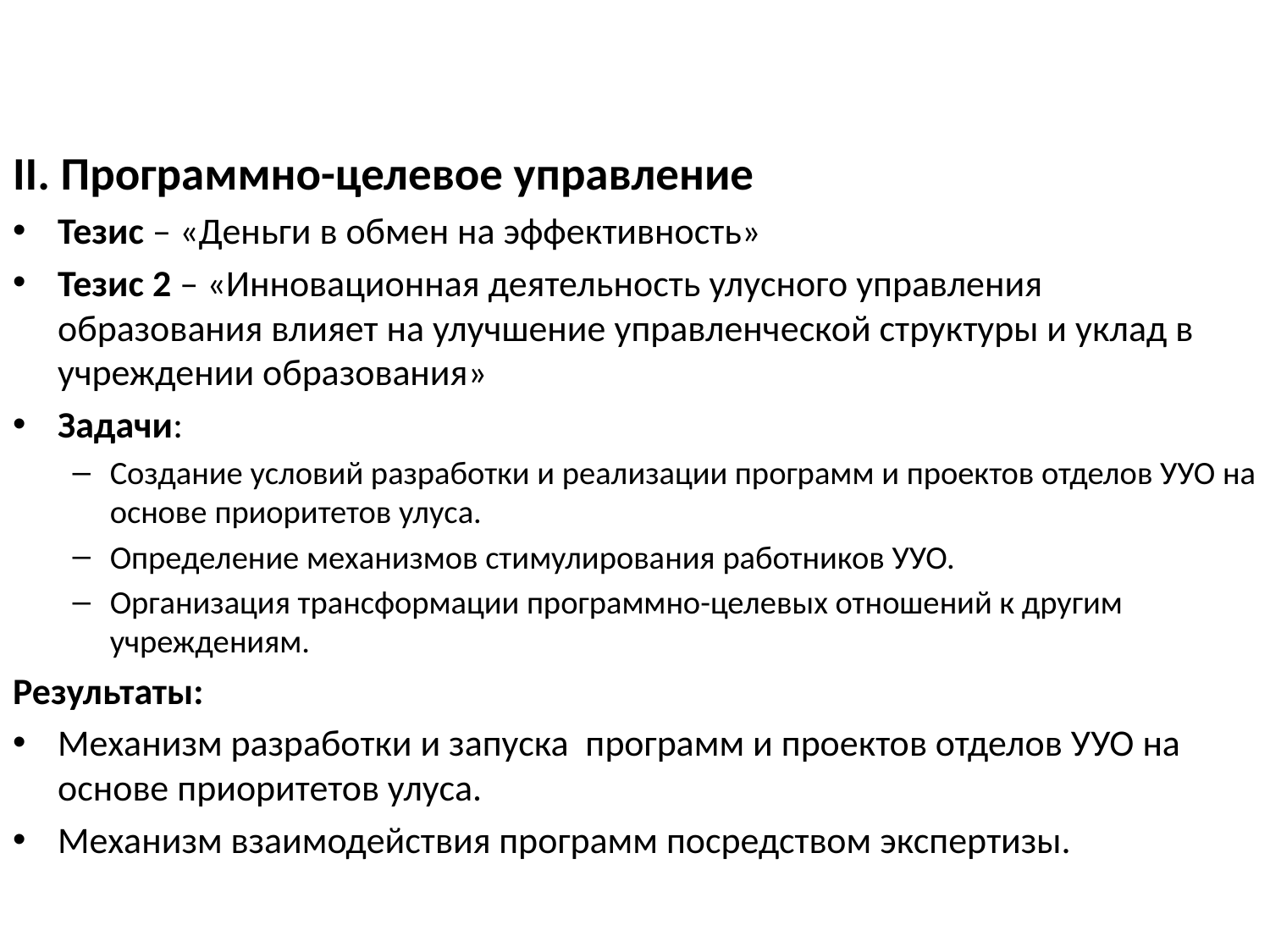

II. Программно-целевое управление
Тезис – «Деньги в обмен на эффективность»
Тезис 2 – «Инновационная деятельность улусного управления образования влияет на улучшение управленческой структуры и уклад в учреждении образования»
Задачи:
Создание условий разработки и реализации программ и проектов отделов УУО на основе приоритетов улуса.
Определение механизмов стимулирования работников УУО.
Организация трансформации программно-целевых отношений к другим учреждениям.
Результаты:
Механизм разработки и запуска  программ и проектов отделов УУО на основе приоритетов улуса.
Механизм взаимодействия программ посредством экспертизы.